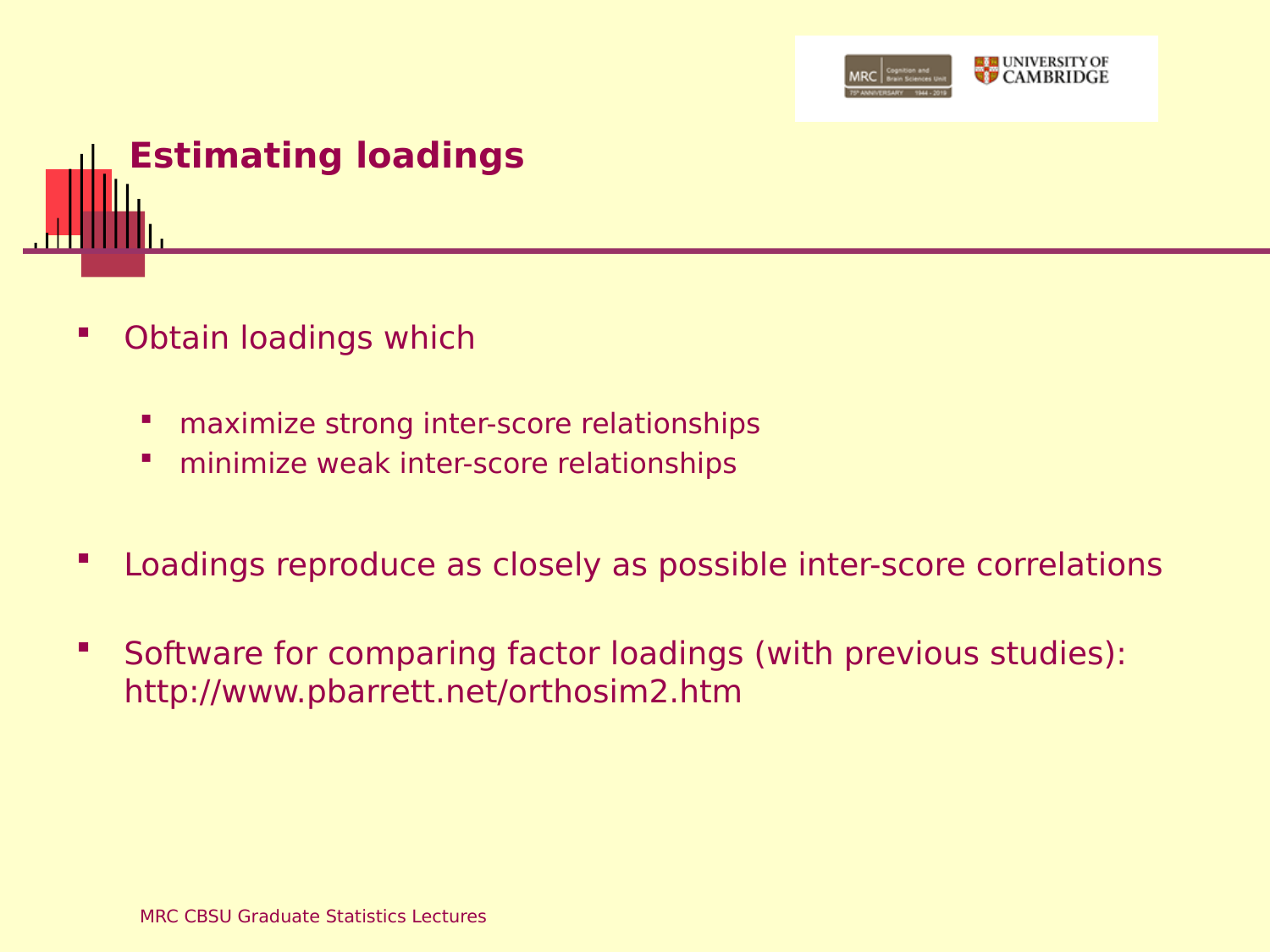

# Estimating loadings

Obtain loadings which

maximize strong inter-score relationships
minimize weak inter-score relationships

Loadings reproduce as closely as possible inter-score correlations

Software for comparing factor loadings (with previous studies): http://www.pbarrett.net/orthosim2.htm

MRC CBSU Graduate Statistics Lectures